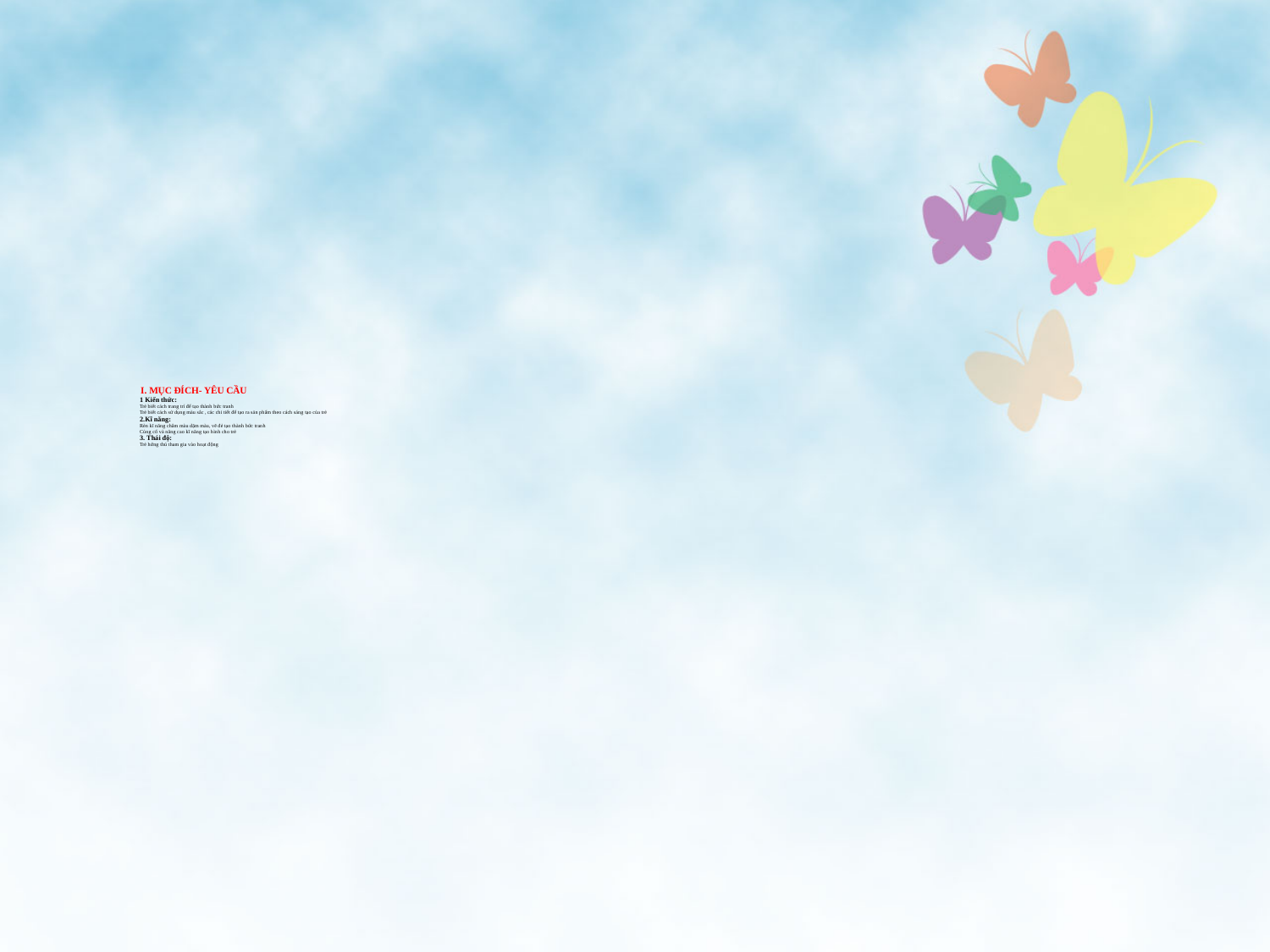

# I. MỤC ĐÍCH- YÊU CẦU 1 Kiến thức: Trẻ biết cách trang trí để tạo thành bức tranh Trẻ biết cách sử dụng màu sắc , các chi tiết để tạo ra sản phẩm theo cách sáng tạo của trẻ 2.Kĩ năng: Rèn kĩ năng châm màu dặm màu, vẽ đẻ tạo thành bức tranh Củng cố và năng cao kĩ năng tạo hình cho trẻ 3. Thái độ: Trẻ hứng thú tham gia vào hoạt động